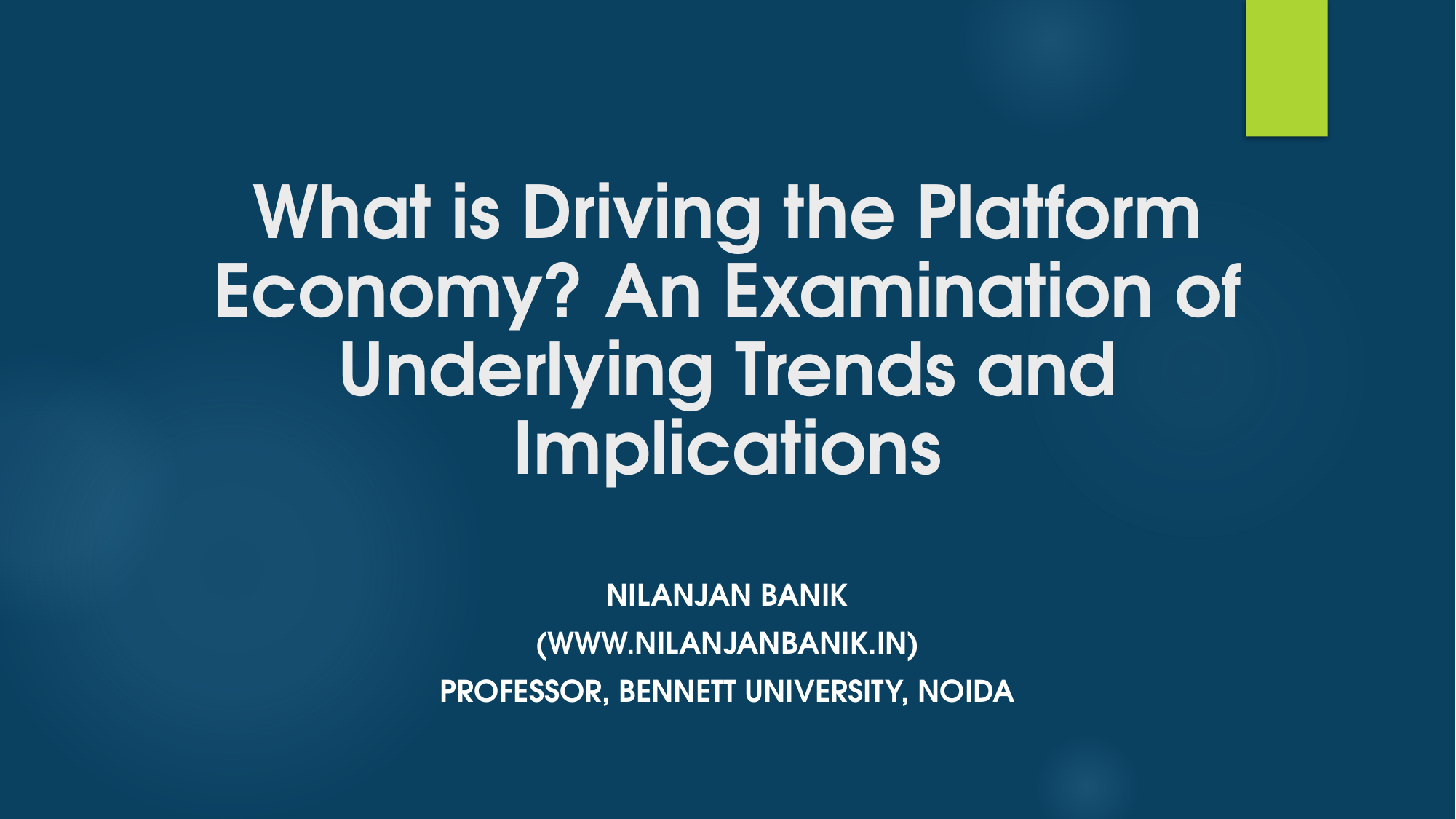

# What is Driving the Platform Economy? An Examination of Underlying Trends and Implications
Nilanjan Banik
(www.nilanjanbanik.in)
Professor, Bennett University, Noida